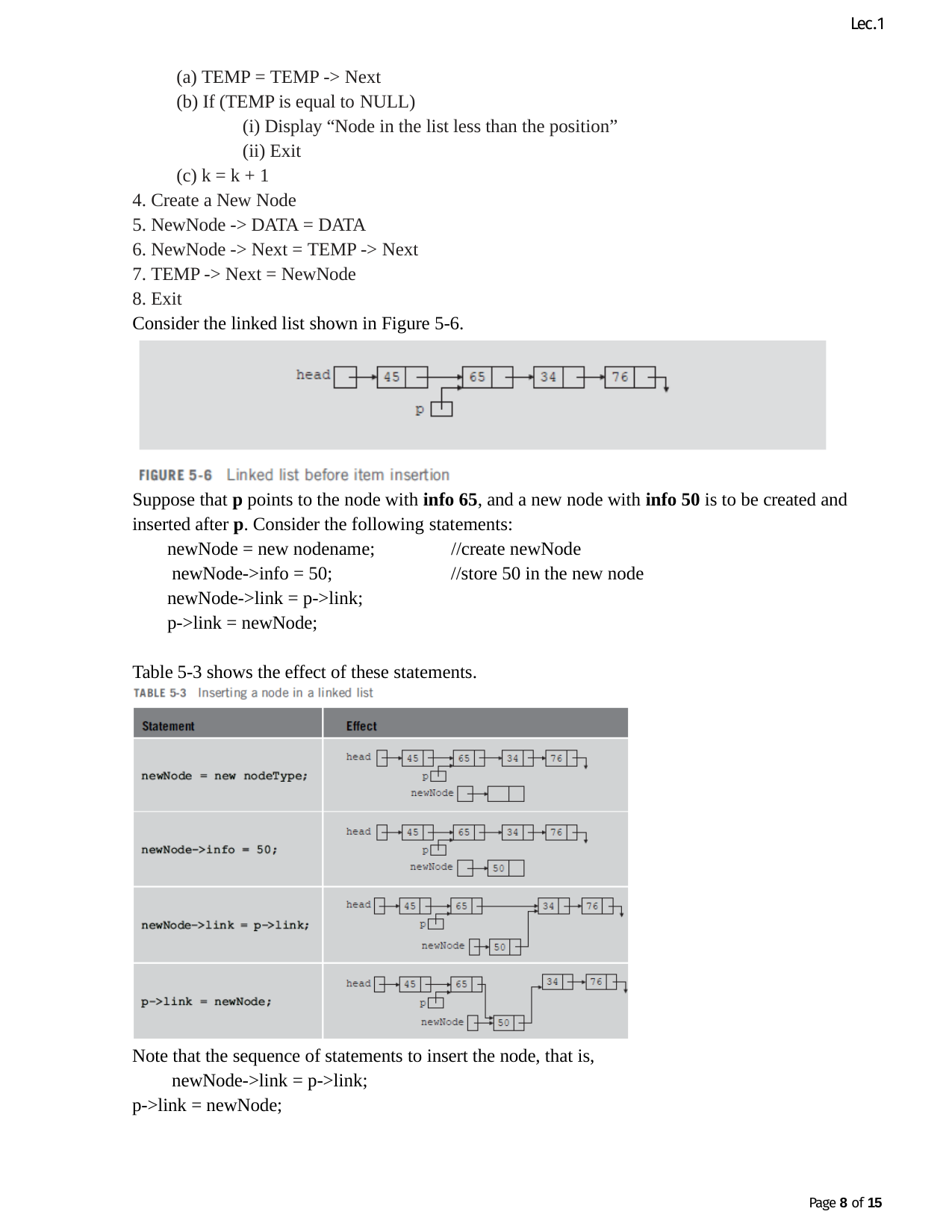

Lec.1
TEMP = TEMP -> Next
If (TEMP is equal to NULL)
Display “Node in the list less than the position”
Exit
k = k + 1
Create a New Node
NewNode -> DATA = DATA
NewNode -> Next = TEMP -> Next
TEMP -> Next = NewNode
Exit
Consider the linked list shown in Figure 5-6.

Suppose that p points to the node with info 65, and a new node with info 50 is to be created and  inserted after p. Consider the following statements:
newNode = new nodename;  newNode->info = 50;  newNode->link = p->link;  p->link = newNode;
//create newNode
//store 50 in the new node
Table 5-3 shows the effect of these statements.

Note that the sequence of statements to insert the node, that is,  newNode->link = p->link;
p->link = newNode;
Page 8 of 15